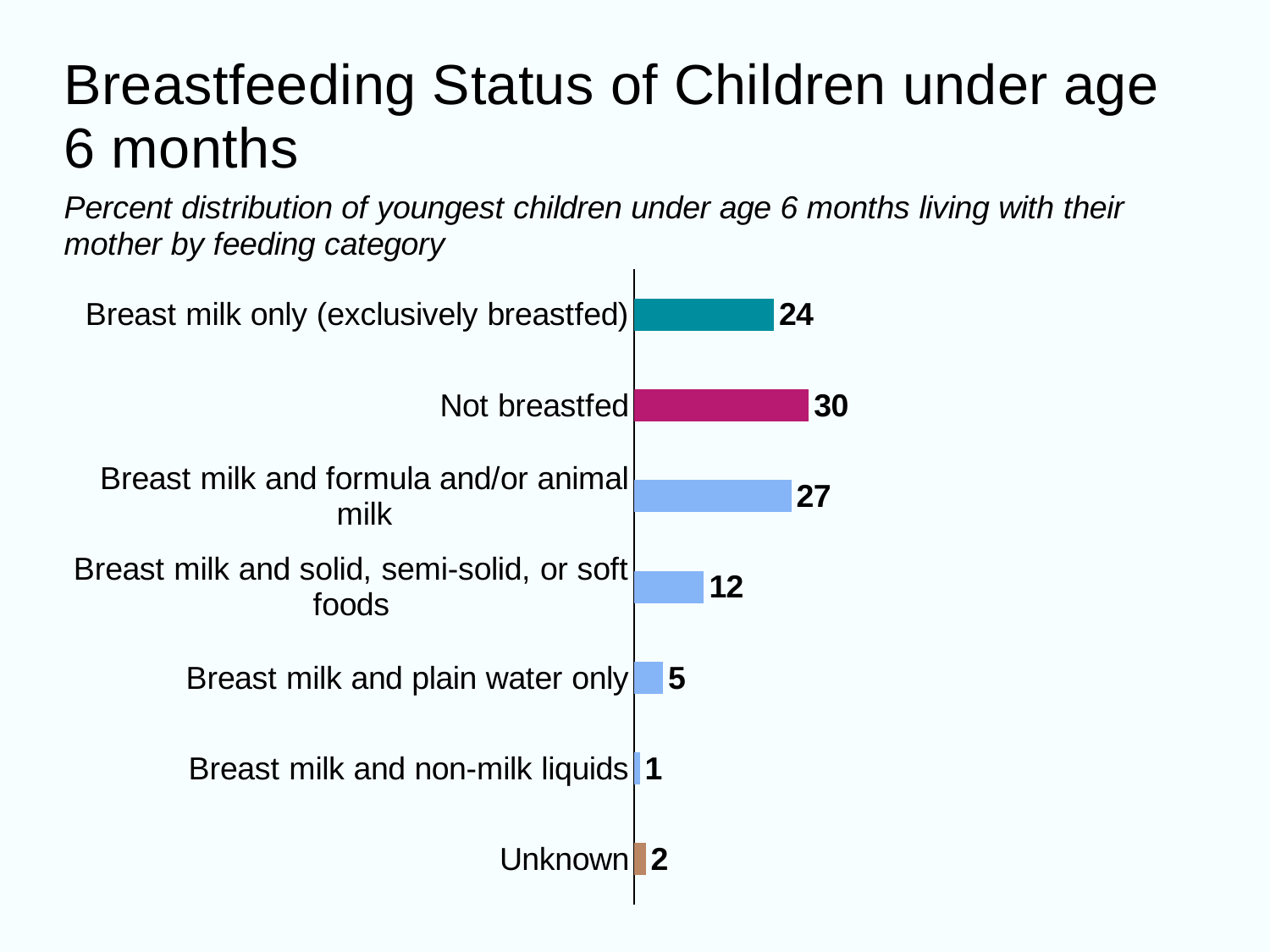

### Chart

| Category | Sales |
|---|---|
| Unknown | 2.0 |
| Breast milk and non-milk liquids | 1.0 |
| Breast milk and plain water only | 5.0 |
| Breast milk and solid, semi-solid, or soft foods | 12.0 |
| Breast milk and formula and/or animal milk | 27.0 |
| Not breastfed | 30.0 |
| Breast milk only (exclusively breastfed) | 24.0 |